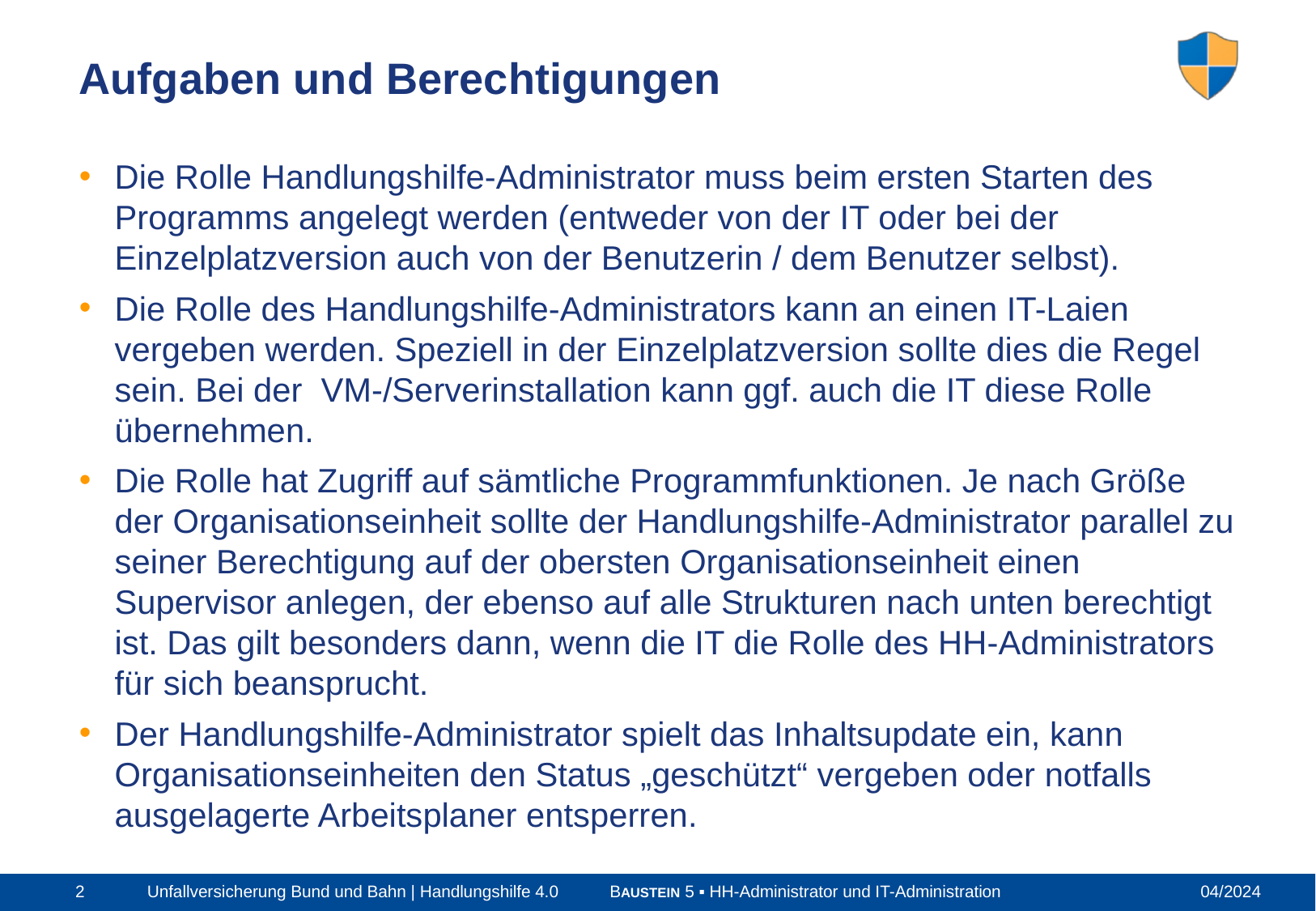

Aufgaben und Berechtigungen
Die Rolle Handlungshilfe-Administrator muss beim ersten Starten des Programms angelegt werden (entweder von der IT oder bei der Einzelplatzversion auch von der Benutzerin / dem Benutzer selbst).
Die Rolle des Handlungshilfe-Administrators kann an einen IT-Laien vergeben werden. Speziell in der Einzelplatzversion sollte dies die Regel sein. Bei der  VM-/Serverinstallation kann ggf. auch die IT diese Rolle übernehmen.
Die Rolle hat Zugriff auf sämtliche Programmfunktionen. Je nach Größe der Organisationseinheit sollte der Handlungshilfe-Administrator parallel zu seiner Berechtigung auf der obersten Organisationseinheit einen Supervisor anlegen, der ebenso auf alle Strukturen nach unten berechtigt ist. Das gilt besonders dann, wenn die IT die Rolle des HH-Administrators für sich beansprucht.
Der Handlungshilfe-Administrator spielt das Inhaltsupdate ein, kann Organisationseinheiten den Status „geschützt“ vergeben oder notfalls ausgelagerte Arbeitsplaner entsperren.